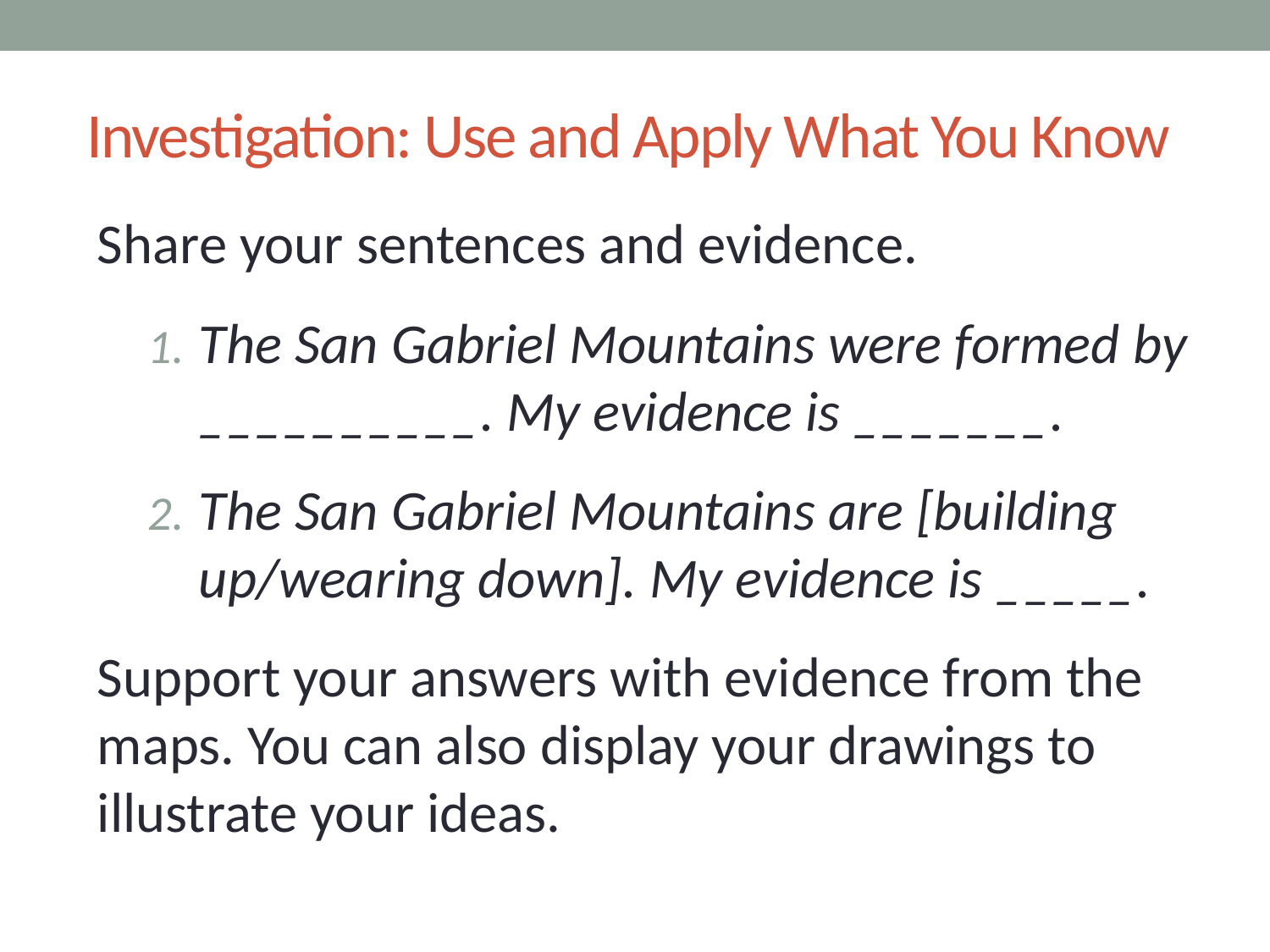

# Investigation: Use and Apply What You Know
Share your sentences and evidence.
The San Gabriel Mountains were formed by __________. My evidence is _______.
The San Gabriel Mountains are [building up/wearing down]. My evidence is _____.
Support your answers with evidence from the maps. You can also display your drawings to illustrate your ideas.